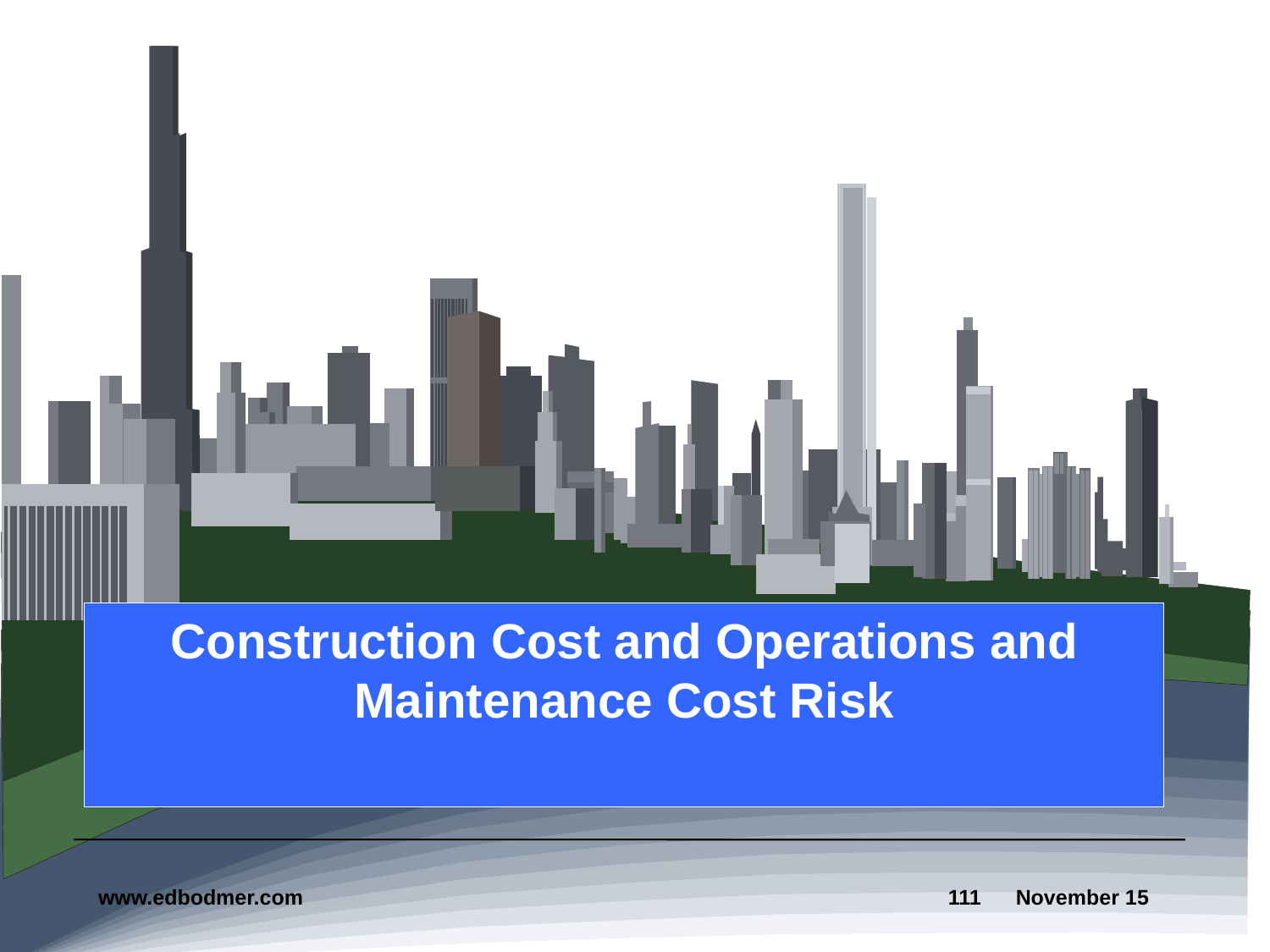

# Construction Cost and Operations and Maintenance Cost Risk